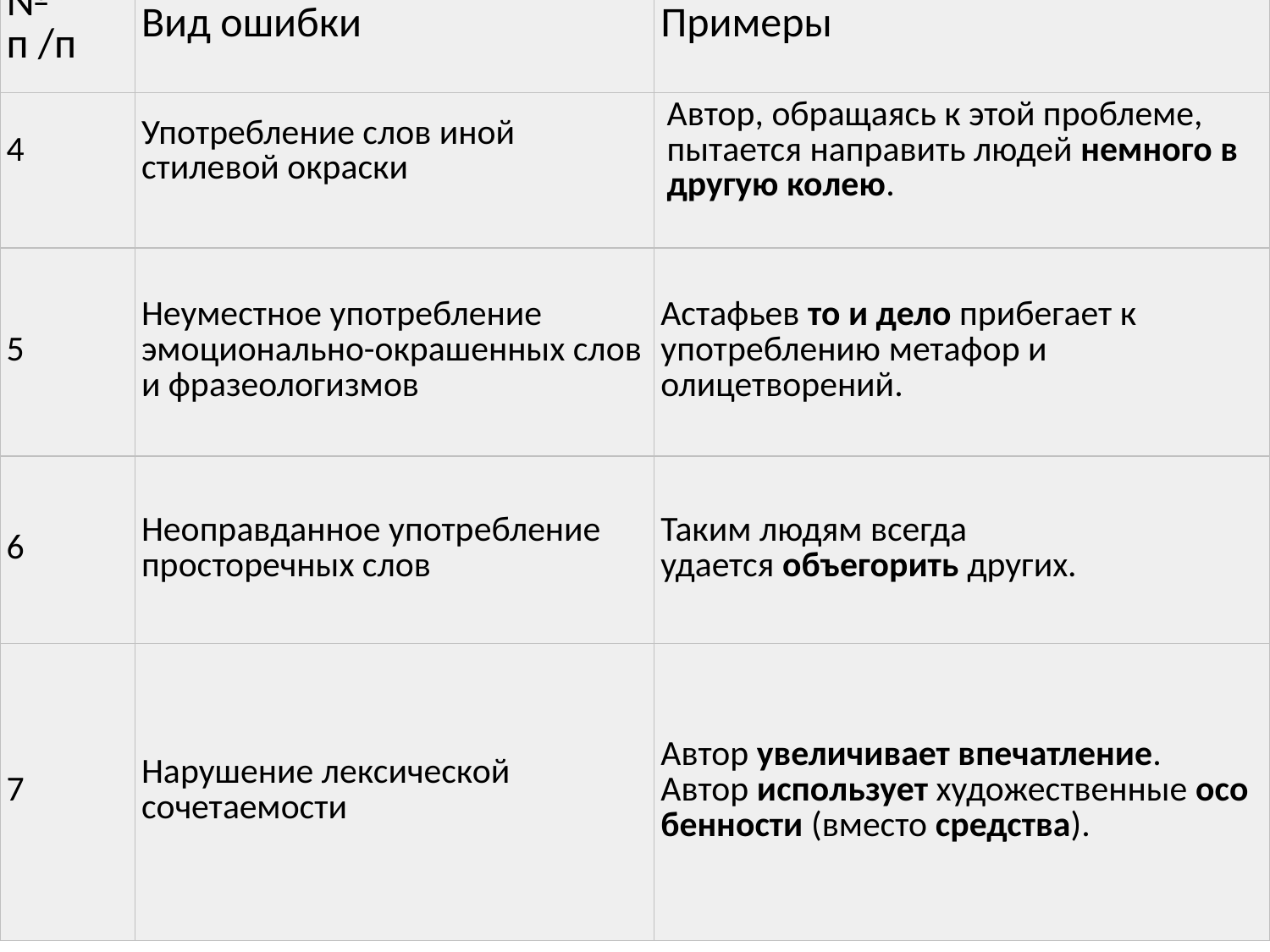

| № п /п | Вид ошибки | Примеры |
| --- | --- | --- |
| 4 | Употребление слов иной стилевой окраски | Автор, обращаясь к этой проблеме, пытается направить людей немного в другую колею. |
| 5 | Неуместное употребление эмоционально-окрашенных слов и фразеологизмов | Астафьев то и дело прибегает к употреблению метафор и олицетворений. |
| 6 | Неоправданное употребление просторечных слов | Таким людям всегда удается объегорить других. |
| 7 | Нарушение лексической сочетаемости | Автор увеличивает впечатление. Автор использует художественные особенности (вместо средства). |